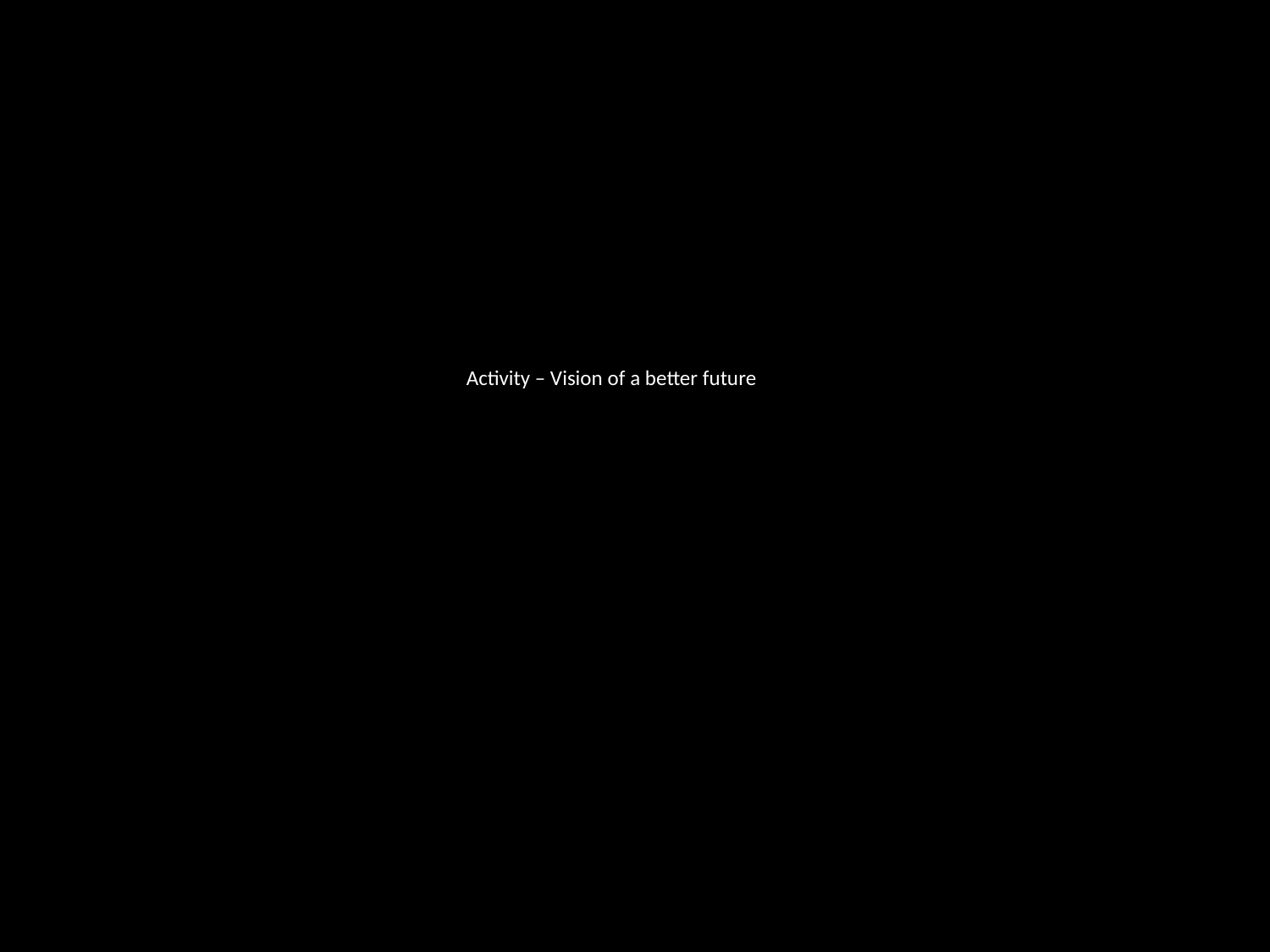

Activity – Vision of a better future